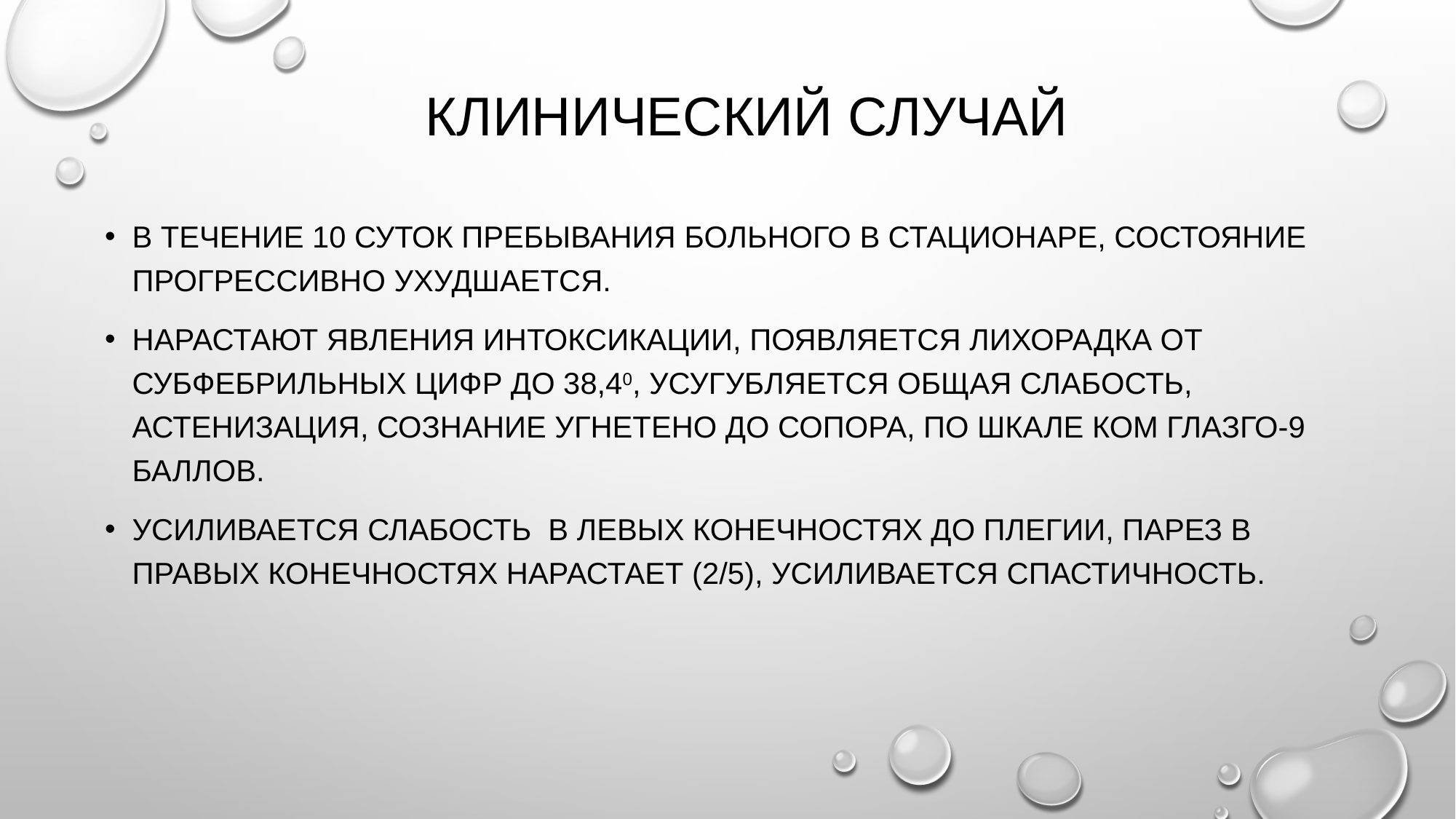

# КЛИНИЧЕСКИЙ СЛУЧАЙ
В течение 10 суток пребывания больного в стационаре, состояние прогрессивно ухудшается.
Нарастают явления интоксикации, появляется лихорадка от субфебрильных цифр до 38,40, усугубляется общая слабость, астенизация, сознание угнетено до сопора, по шкале ком Глазго-9 баллов.
Усиливается слабость  в левых конечностях до плегии, парез в правых конечностях нарастает (2/5), усиливается спастичность.